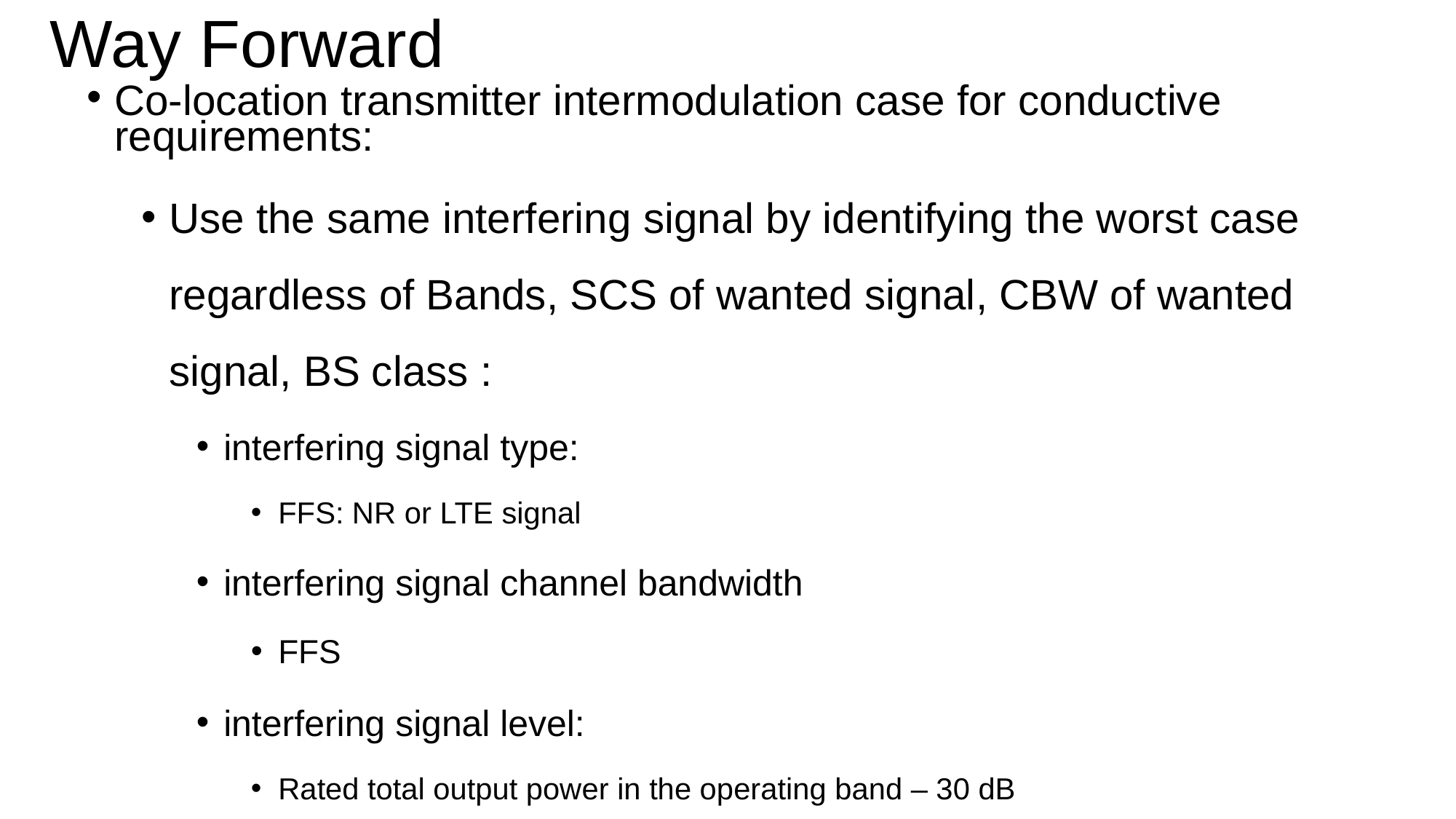

# Way Forward
Co-location transmitter intermodulation case for conductive requirements:
Use the same interfering signal by identifying the worst case regardless of Bands, SCS of wanted signal, CBW of wanted signal, BS class :
interfering signal type:
FFS: NR or LTE signal
interfering signal channel bandwidth
FFS
interfering signal level:
Rated total output power in the operating band – 30 dB